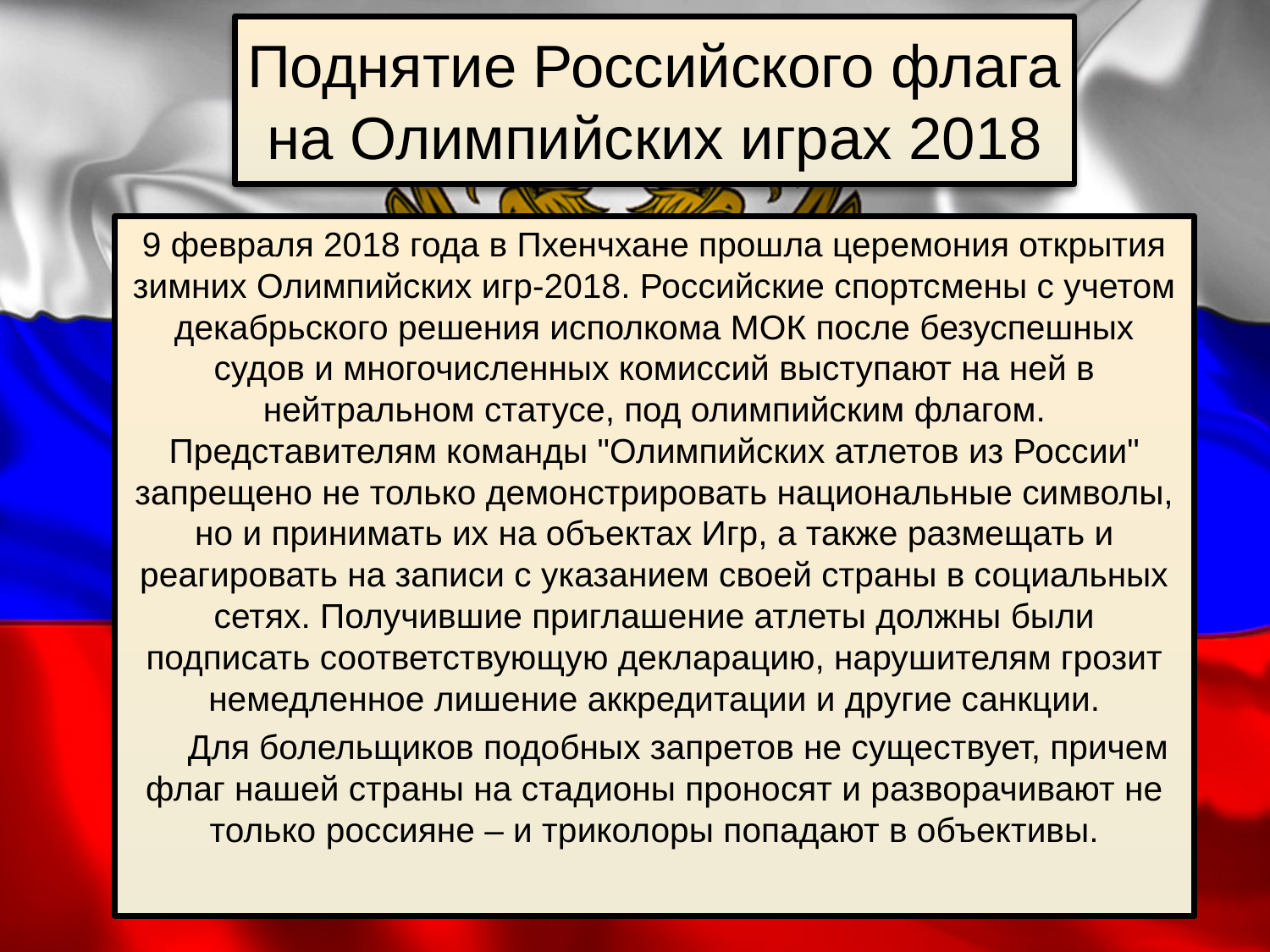

# Поднятие Российского флага на Олимпийских играх 2018
9 февраля 2018 года в Пхенчхане прошла церемония открытия зимних Олимпийских игр-2018. Российские спортсмены с учетом декабрьского решения исполкома МОК после безуспешных судов и многочисленных комиссий выступают на ней в нейтральном статусе, под олимпийским флагом. Представителям команды "Олимпийских атлетов из России" запрещено не только демонстрировать национальные символы, но и принимать их на объектах Игр, а также размещать и реагировать на записи с указанием своей страны в социальных сетях. Получившие приглашение атлеты должны были подписать соответствующую декларацию, нарушителям грозит немедленное лишение аккредитации и другие санкции.
     Для болельщиков подобных запретов не существует, причем флаг нашей страны на стадионы проносят и разворачивают не только россияне – и триколоры попадают в объективы.